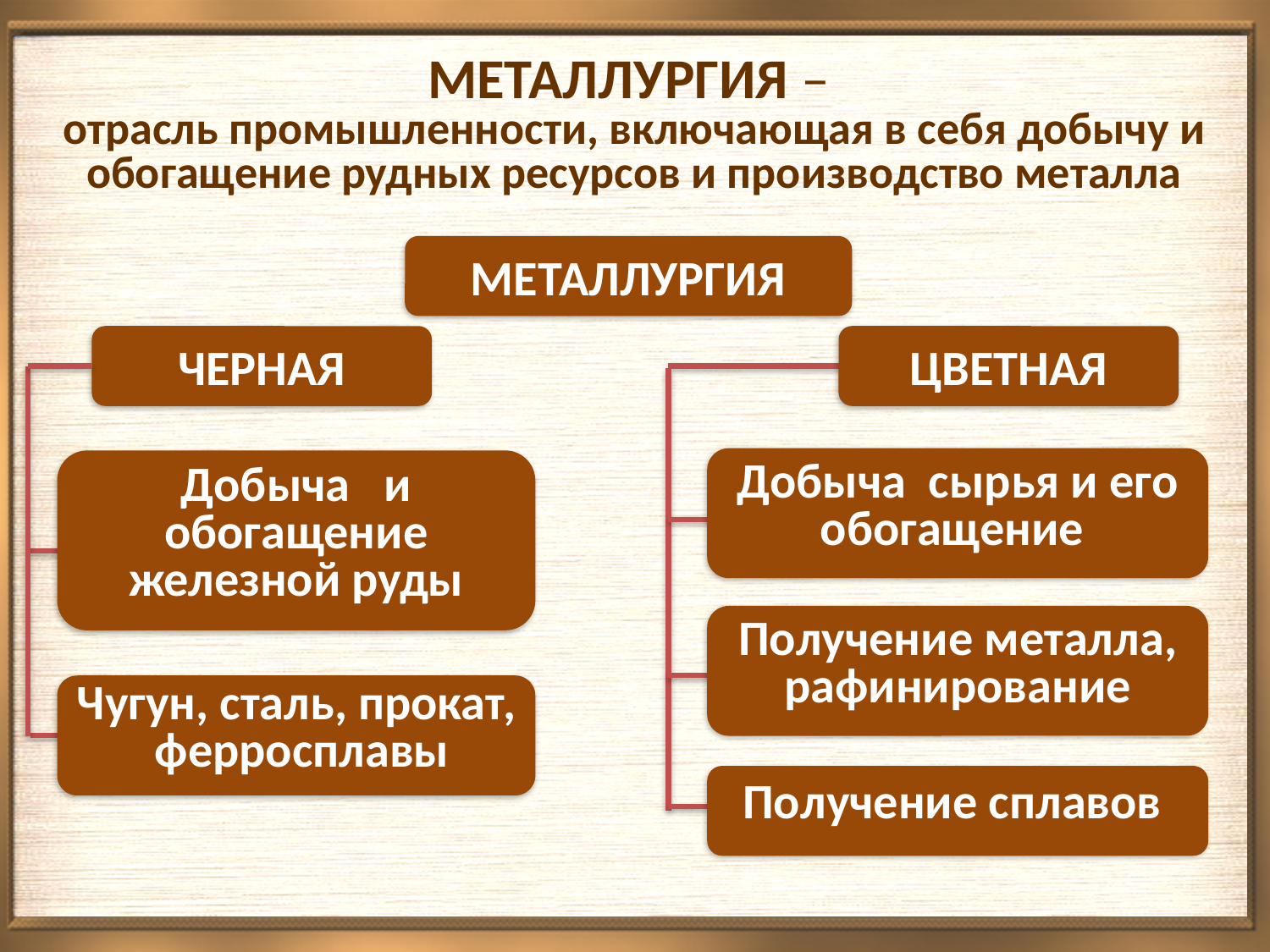

# МЕТАЛЛУРГИЯ – отрасль промышленности, включающая в себя добычу и обогащение рудных ресурсов и производство металла
МЕТАЛЛУРГИЯ
ЧЕРНАЯ
ЦВЕТНАЯ

Добыча  сырья и его обогащение

Добыча   и обогащение железной руды

Получение металла, рафинирование

Чугун, сталь, прокат,  ферросплавы

Получение сплавов